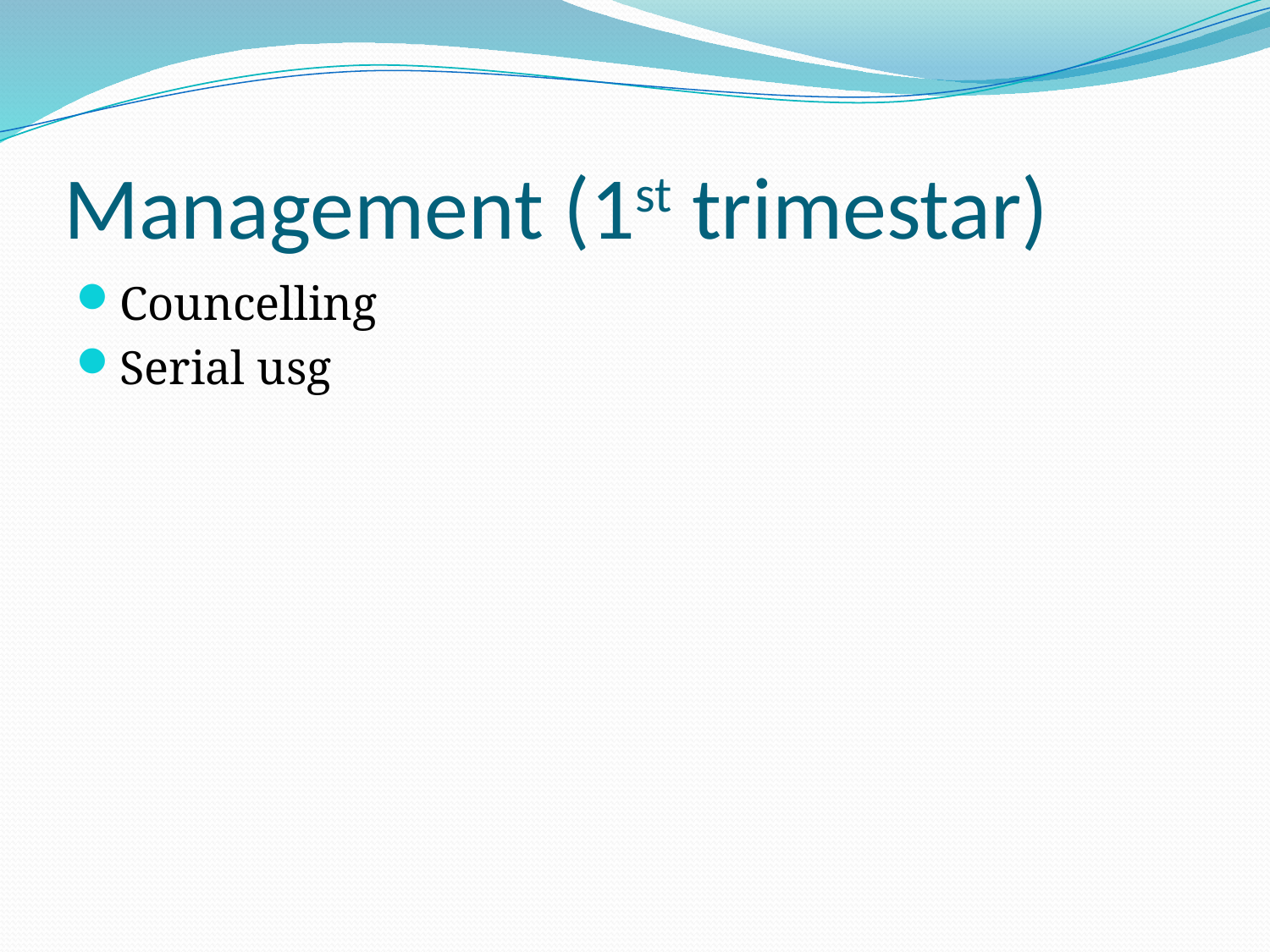

# Management (1st trimestar)
Councelling
Serial usg